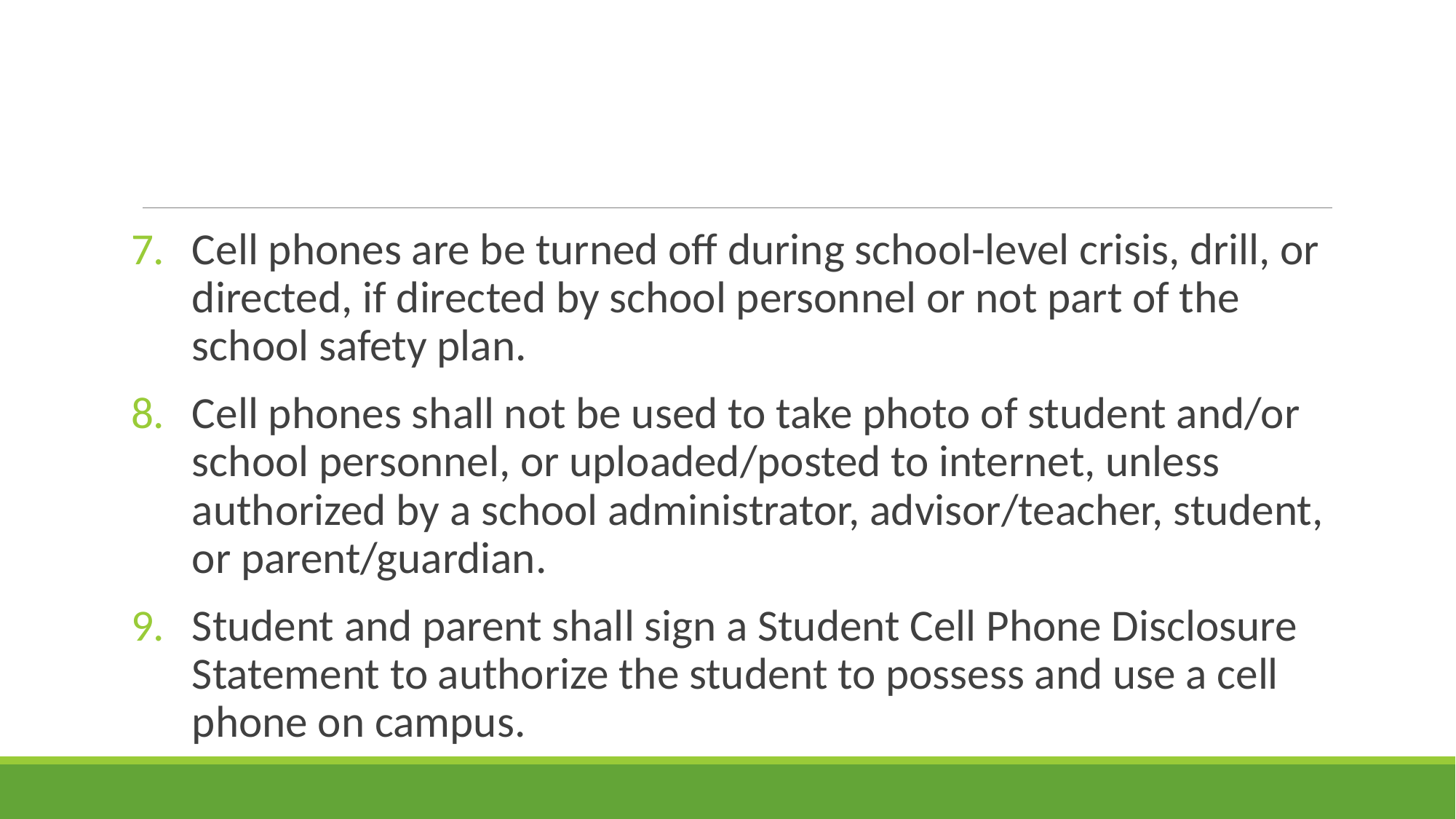

Cell phones are be turned off during school-level crisis, drill, or directed, if directed by school personnel or not part of the school safety plan.
Cell phones shall not be used to take photo of student and/or school personnel, or uploaded/posted to internet, unless authorized by a school administrator, advisor/teacher, student, or parent/guardian.
Student and parent shall sign a Student Cell Phone Disclosure Statement to authorize the student to possess and use a cell phone on campus.